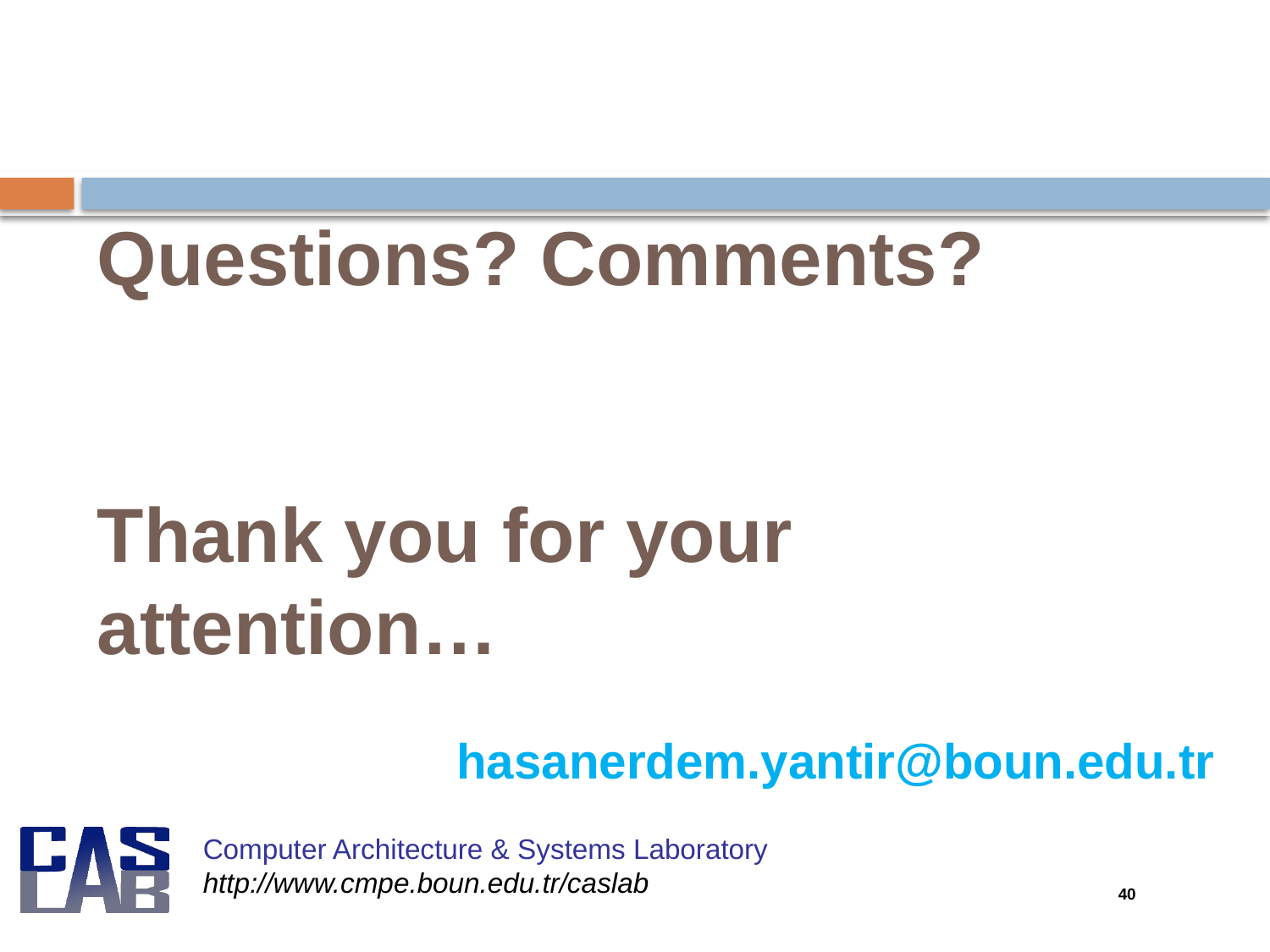

# Questions? Comments? Thank you for your attention…

hasanerdem.yantir@boun.edu.tr

Computer Architecture & Systems Laboratory
http://www.cmpe.boun.edu.tr/caslab
40